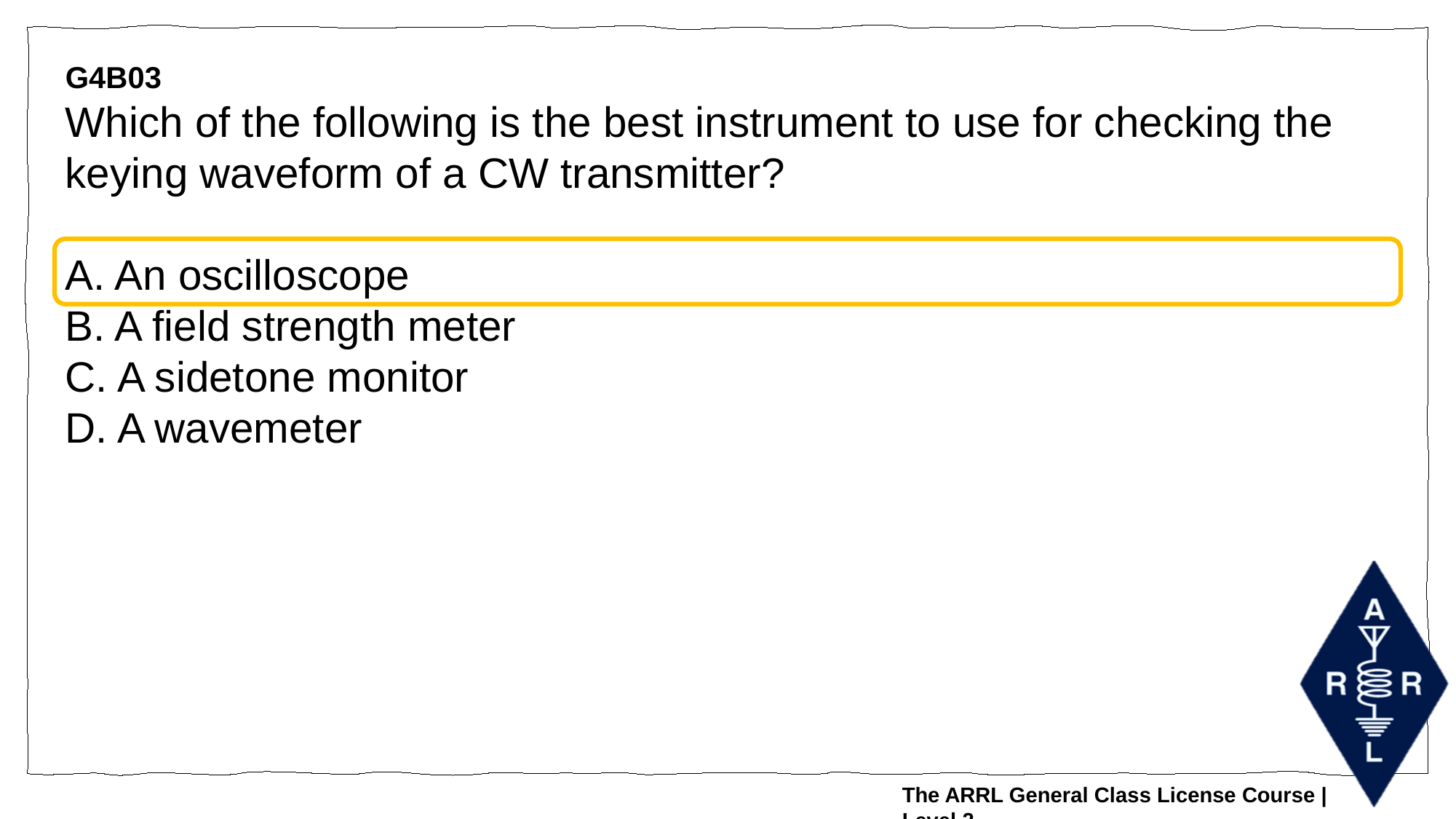

G4B03
Which of the following is the best instrument to use for checking the keying waveform of a CW transmitter?

A. An oscilloscope
B. A field strength meter
C. A sidetone monitor
D. A wavemeter